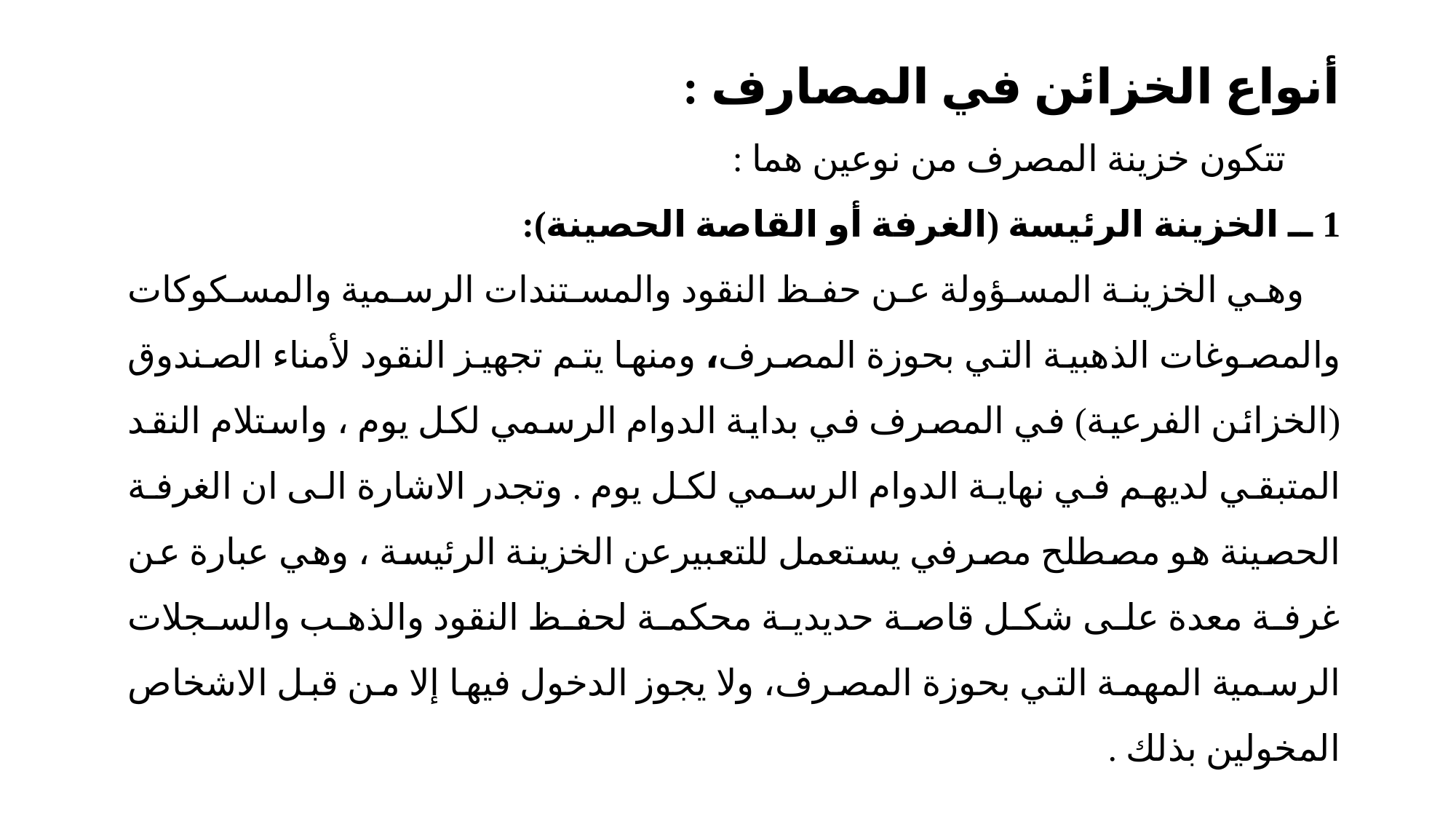

أنواع الخزائن في المصارف :
      تتكون خزينة المصرف من نوعين هما :
1 ــ الخزينة الرئيسة (الغرفة أو القاصة الحصينة):
    وهي الخزينة المسؤولة عن حفظ النقود والمستندات الرسمية والمسكوكات والمصوغات الذهبية التي بحوزة المصرف، ومنها يتم تجهيز النقود لأمناء الصندوق (الخزائن الفرعية) في المصرف في بداية الدوام الرسمي لكل يوم ، واستلام النقد المتبقي لديهم في نهاية الدوام الرسمي لكل يوم . وتجدر الاشارة الى ان الغرفة الحصينة هو مصطلح مصرفي يستعمل للتعبيرعن الخزينة الرئيسة ، وهي عبارة عن غرفة معدة على شكل قاصة حديدية محكمة لحفظ النقود والذهب والسجلات الرسمية المهمة التي بحوزة المصرف، ولا يجوز الدخول فيها إلا من قبل الاشخاص المخولين بذلك .